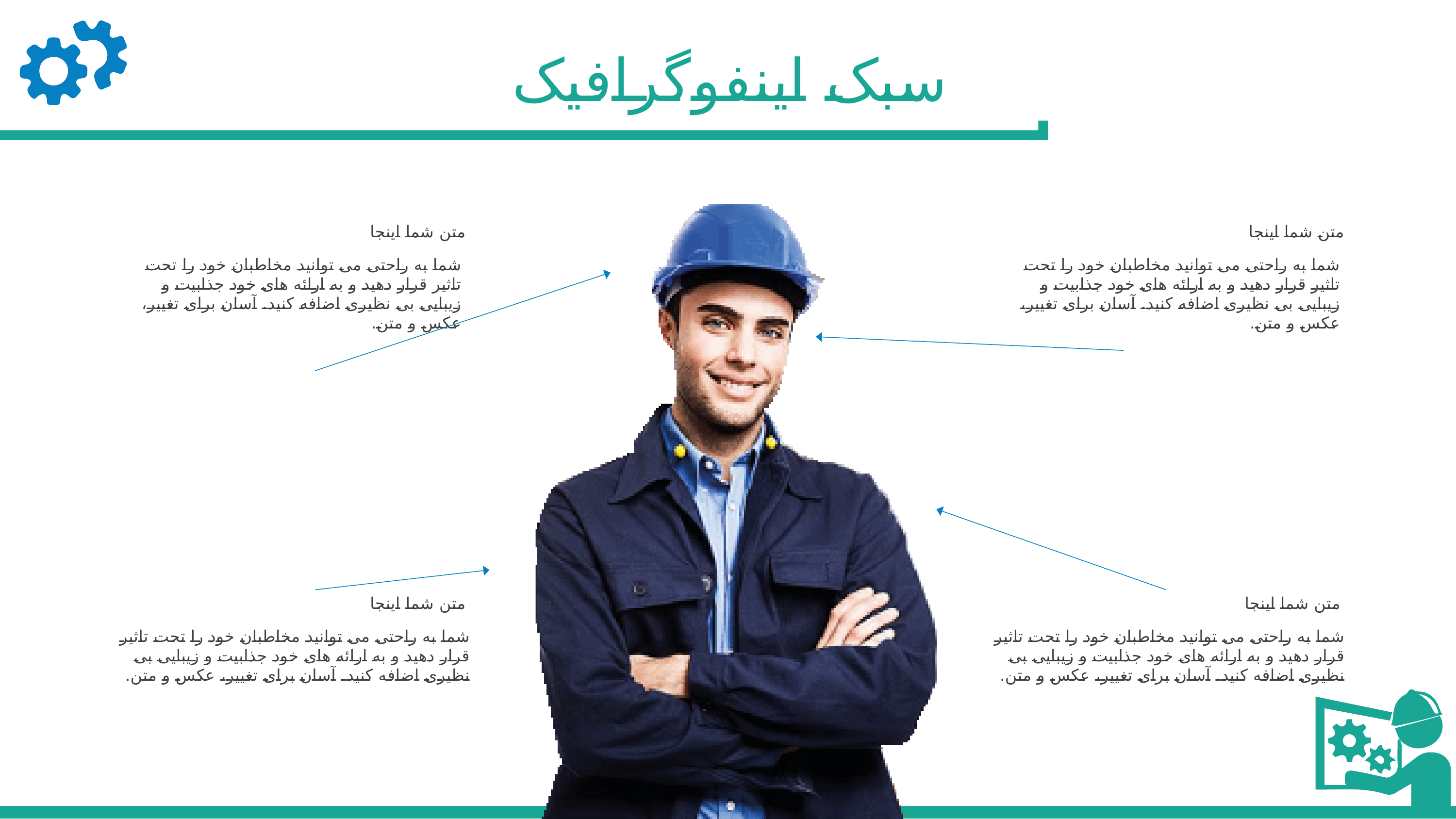

سبک اینفوگرافیک

متن شما اینجا
متن شما اینجا
شما به راحتی می توانید مخاطبان خود را تحت تاثیر قرار دهید و به ارائه های خود جذابیت و زیبایی بی نظیری اضافه کنید. آسان برای تغییر، عکس و متن.
شما به راحتی می توانید مخاطبان خود را تحت تاثیر قرار دهید و به ارائه های خود جذابیت و زیبایی بی نظیری اضافه کنید. آسان برای تغییر، عکس و متن.

متن شما اینجا
متن شما اینجا
شما به راحتی می توانید مخاطبان خود را تحت تاثیر قرار دهید و به ارائه های خود جذابیت و زیبایی بی نظیری اضافه کنید. آسان برای تغییر، عکس و متن.
شما به راحتی می توانید مخاطبان خود را تحت تاثیر قرار دهید و به ارائه های خود جذابیت و زیبایی بی نظیری اضافه کنید. آسان برای تغییر، عکس و متن.